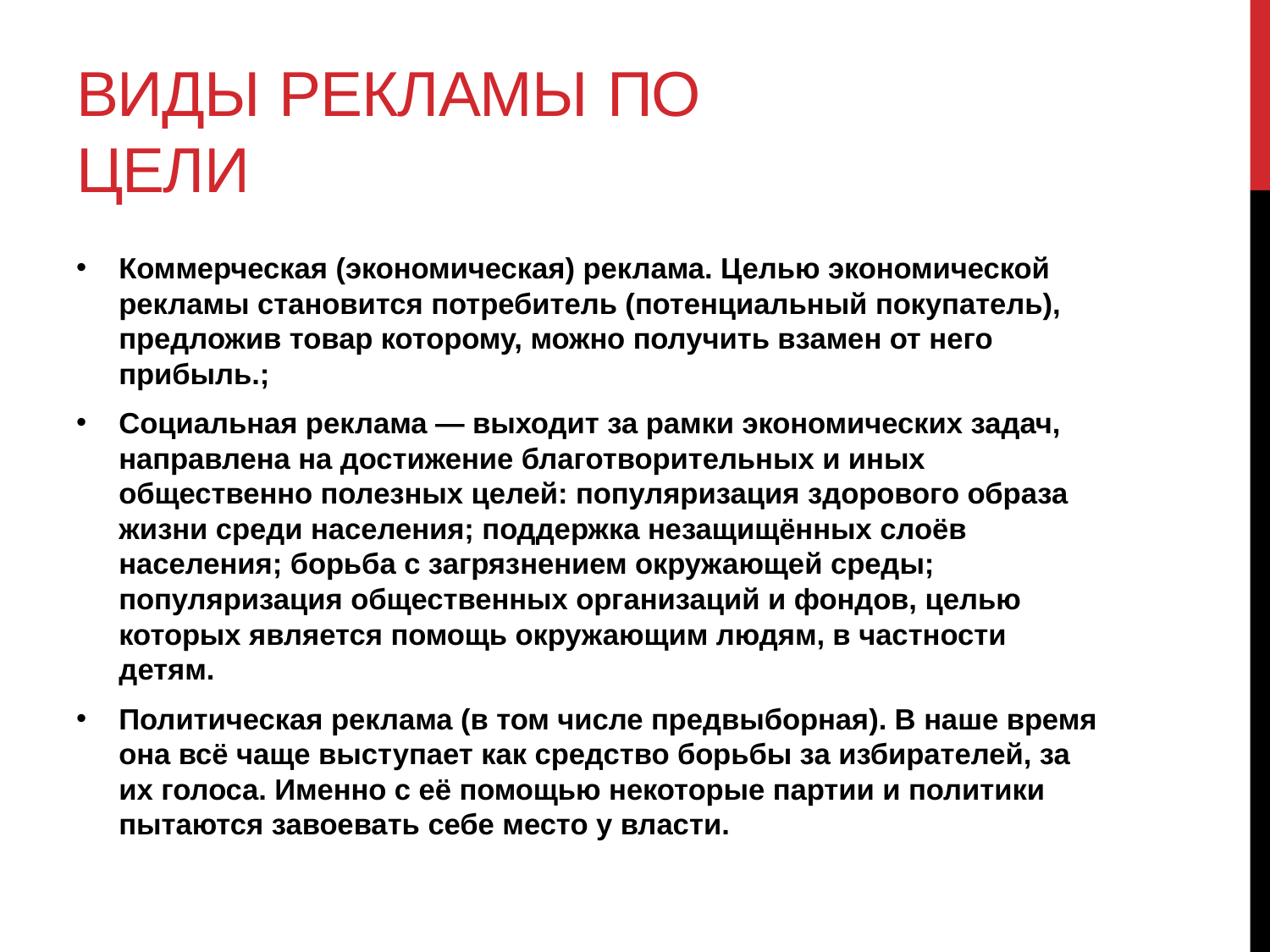

# Виды рекламы по цели
Коммерческая (экономическая) реклама. Целью экономической рекламы становится потребитель (потенциальный покупатель), предложив товар которому, можно получить взамен от него прибыль.;
Социальная реклама — выходит за рамки экономических задач, направлена на достижение благотворительных и иных общественно полезных целей: популяризация здорового образа жизни среди населения; поддержка незащищённых слоёв населения; борьба с загрязнением окружающей среды; популяризация общественных организаций и фондов, целью которых является помощь окружающим людям, в частности детям.
Политическая реклама (в том числе предвыборная). В наше время она всё чаще выступает как средство борьбы за избирателей, за их голоса. Именно с её помощью некоторые партии и политики пытаются завоевать себе место у власти.